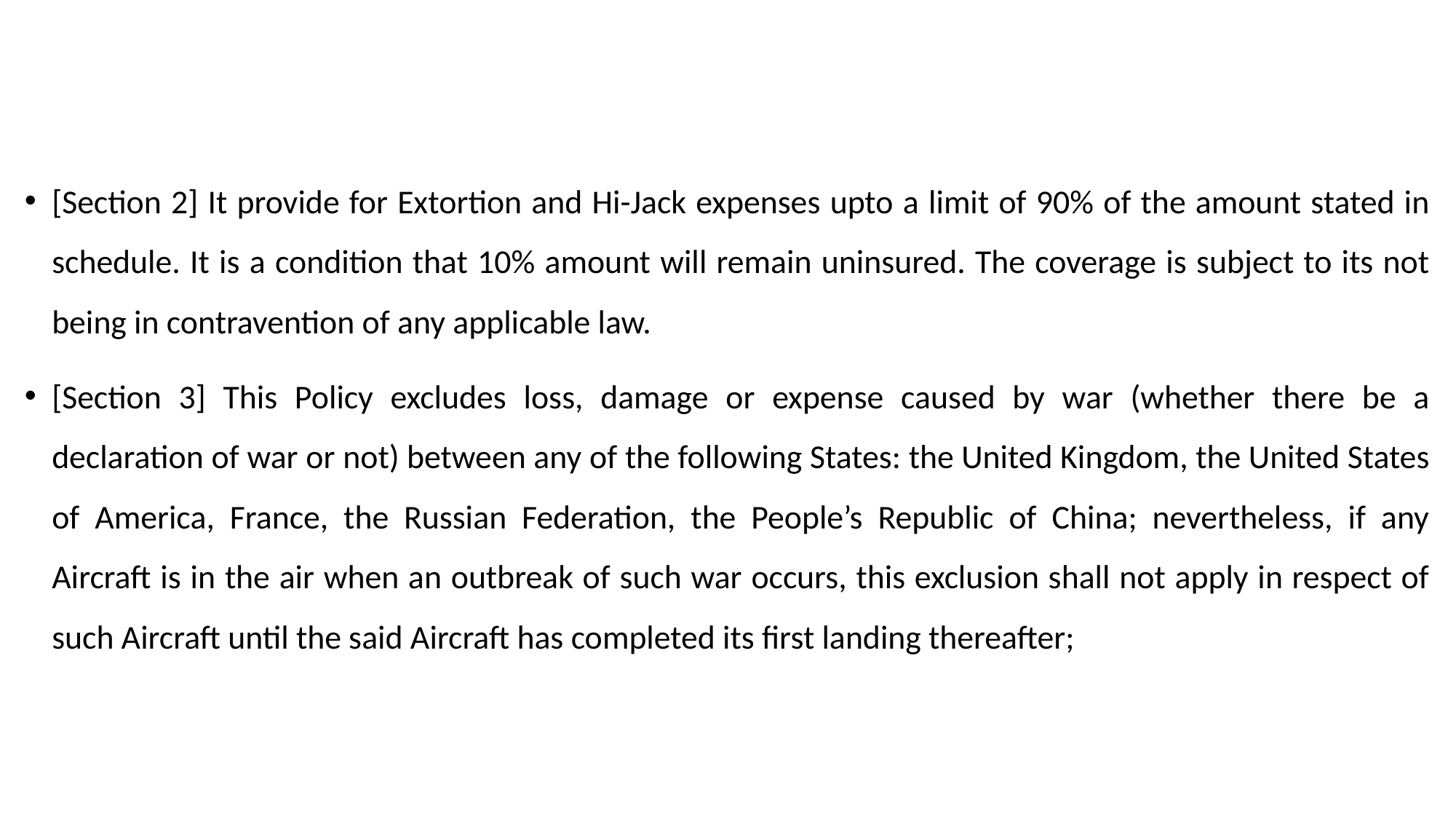

[Section 2] It provide for Extortion and Hi-Jack expenses upto a limit of 90% of the amount stated in schedule. It is a condition that 10% amount will remain uninsured. The coverage is subject to its not being in contravention of any applicable law.
[Section 3] This Policy excludes loss, damage or expense caused by war (whether there be a declaration of war or not) between any of the following States: the United Kingdom, the United States of America, France, the Russian Federation, the People’s Republic of China; nevertheless, if any Aircraft is in the air when an outbreak of such war occurs, this exclusion shall not apply in respect of such Aircraft until the said Aircraft has completed its first landing thereafter;